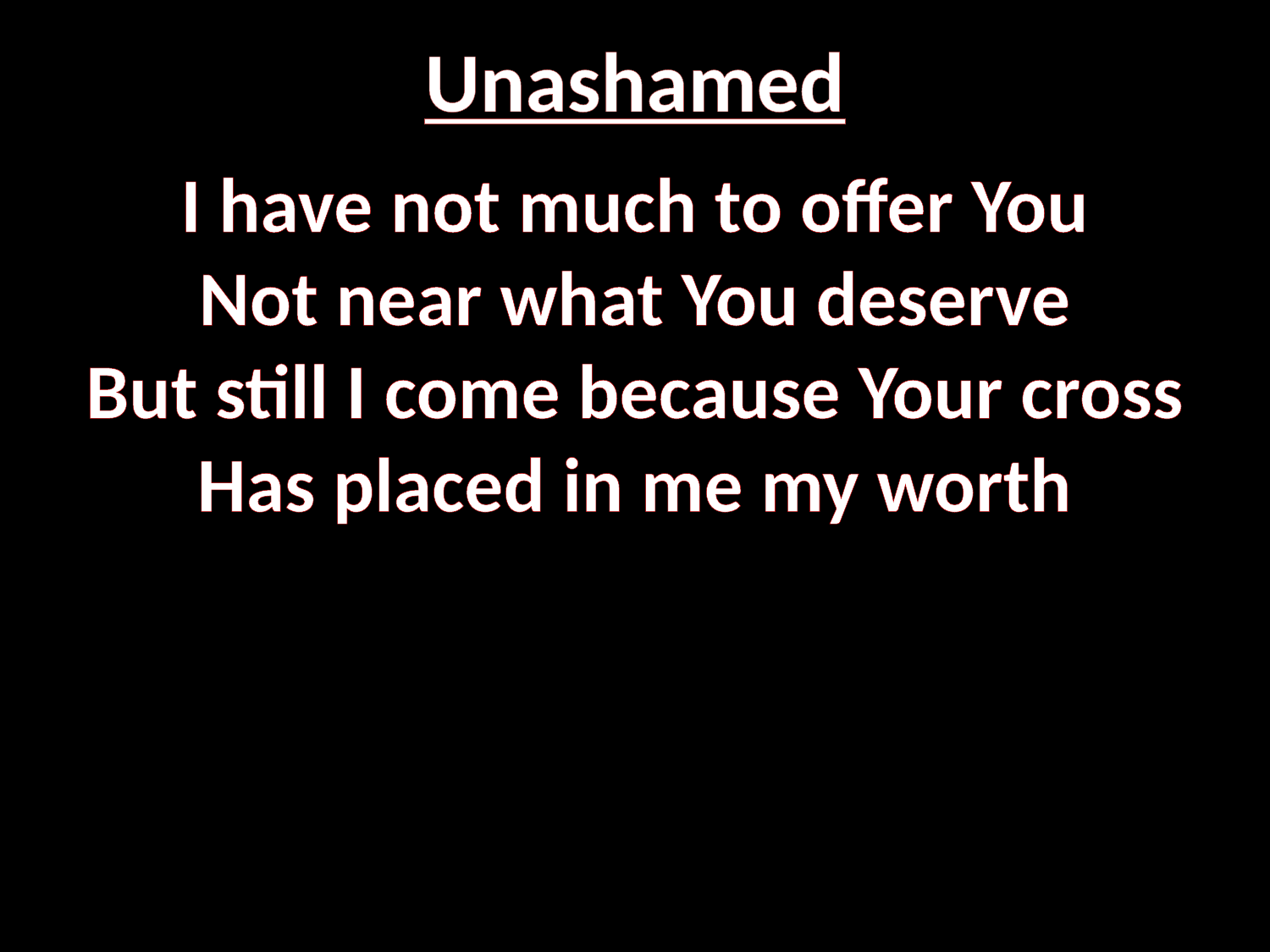

# Unashamed
I have not much to offer You
Not near what You deserve
But still I come because Your cross
Has placed in me my worth